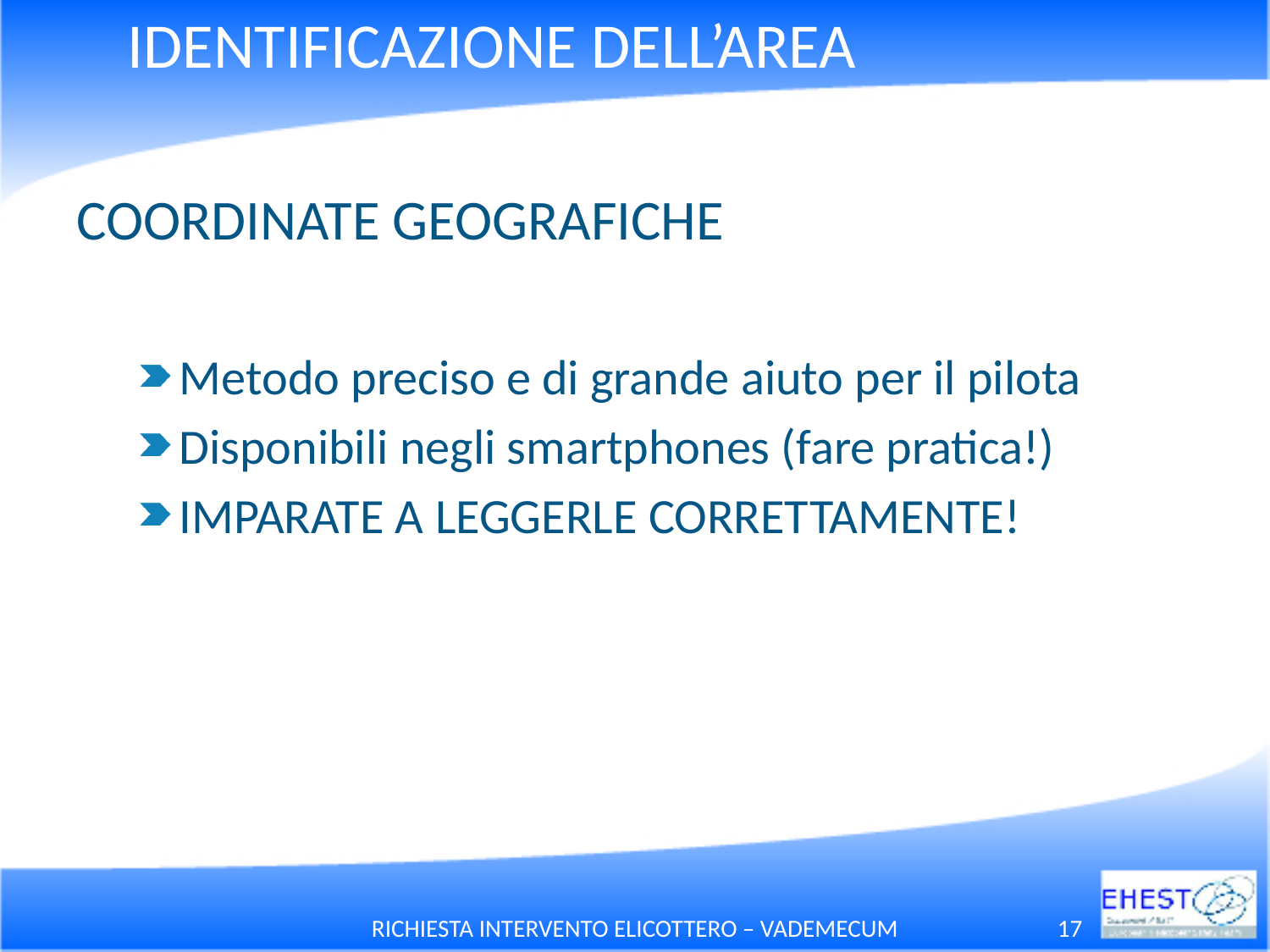

# IDENTIFICAZIONE DELL’AREA
COORDINATE GEOGRAFICHE

Metodo preciso e di grande aiuto per il pilota
Disponibili negli smartphones (fare pratica!)
IMPARATE A LEGGERLE CORRETTAMENTE!
RICHIESTA INTERVENTO ELICOTTERO – VADEMECUM
17